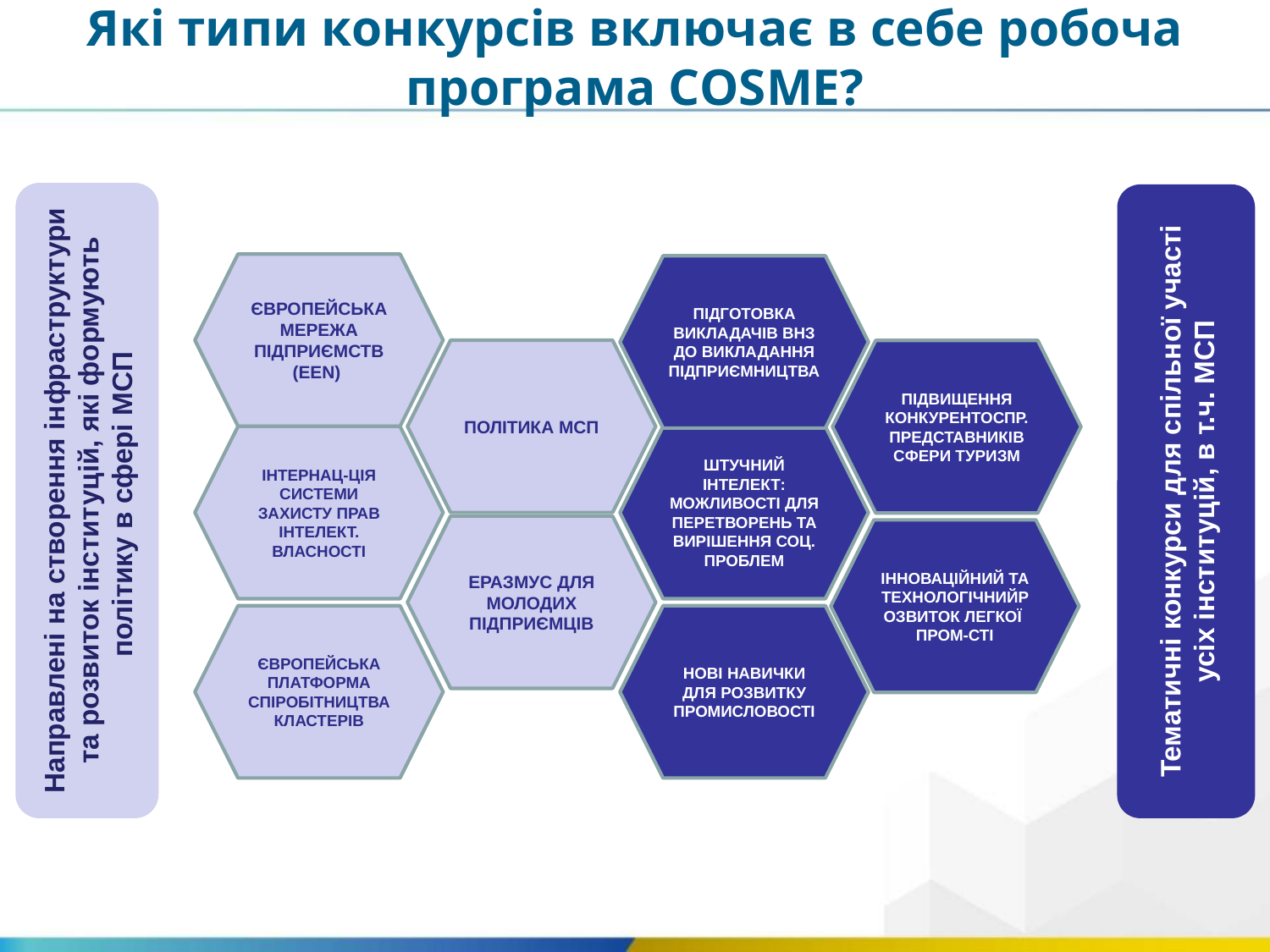

Які типи конкурсів включає в себе робоча програма COSME?
Направлені на створення інфраструктури та розвиток інституцій, які формують політику в сфері МСП
Тематичні конкурси для спільної участі усіх інституцій, в т.ч. МСП
ЄВРОПЕЙСЬКА МЕРЕЖА ПІДПРИЄМСТВ (EEN)
ПІДГОТОВКА ВИКЛАДАЧІВ ВНЗ ДО ВИКЛАДАННЯ ПІДПРИЄМНИЦТВА
ПОЛІТИКА МСП
ПІДВИЩЕННЯ КОНКУРЕНТОСПР. ПРЕДСТАВНИКІВ СФЕРИ ТУРИЗМ
ІНТЕРНАЦ-ЦІЯ СИСТЕМИ ЗАХИСТУ ПРАВ ІНТЕЛЕКТ. ВЛАСНОСТІ
ШТУЧНИЙ ІНТЕЛЕКТ: МОЖЛИВОСТІ ДЛЯ ПЕРЕТВОРЕНЬ ТА ВИРІШЕННЯ СОЦ. ПРОБЛЕМ
ЕРАЗМУС ДЛЯ МОЛОДИХ ПІДПРИЄМЦІВ
ІННОВАЦІЙНИЙ ТА ТЕХНОЛОГІЧНИЙРОЗВИТОК ЛЕГКОЇ
ПРОМ-СТІ
ЄВРОПЕЙСЬКА ПЛАТФОРМА СПІРОБІТНИЦТВА КЛАСТЕРІВ
НОВІ НАВИЧКИ ДЛЯ РОЗВИТКУ ПРОМИСЛОВОСТІ